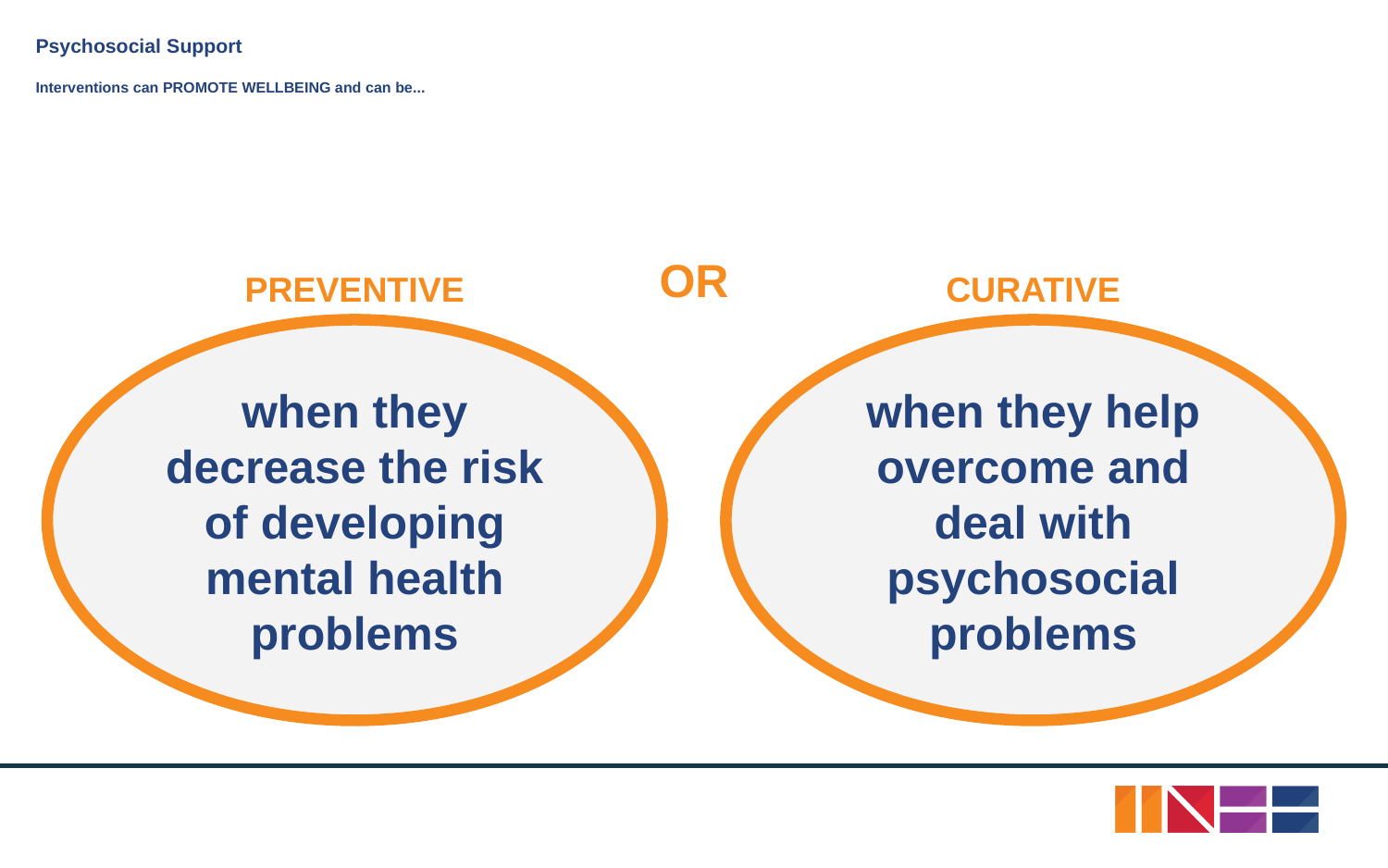

# Psychosocial Support

Interventions can PROMOTE WELLBEING and can be...

OR
PREVENTIVE
CURATIVE
when they decrease the risk of developing mental health problems
when they help overcome and deal with psychosocial problems